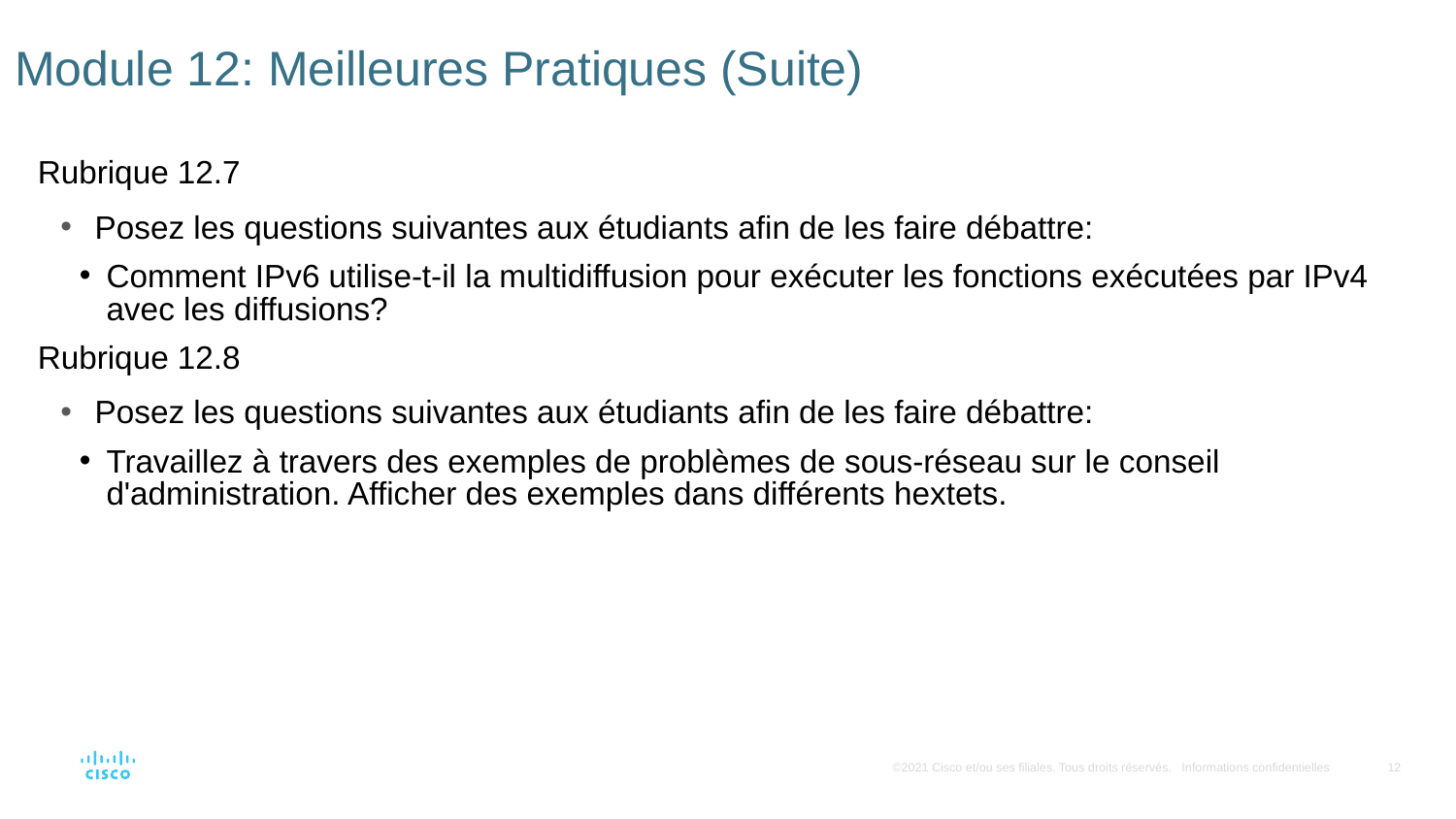

# Module 12: Meilleures Pratiques (Suite)
Rubrique 12.7
Posez les questions suivantes aux étudiants afin de les faire débattre:
Comment IPv6 utilise-t-il la multidiffusion pour exécuter les fonctions exécutées par IPv4 avec les diffusions?
Rubrique 12.8
Posez les questions suivantes aux étudiants afin de les faire débattre:
Travaillez à travers des exemples de problèmes de sous-réseau sur le conseil d'administration. Afficher des exemples dans différents hextets.